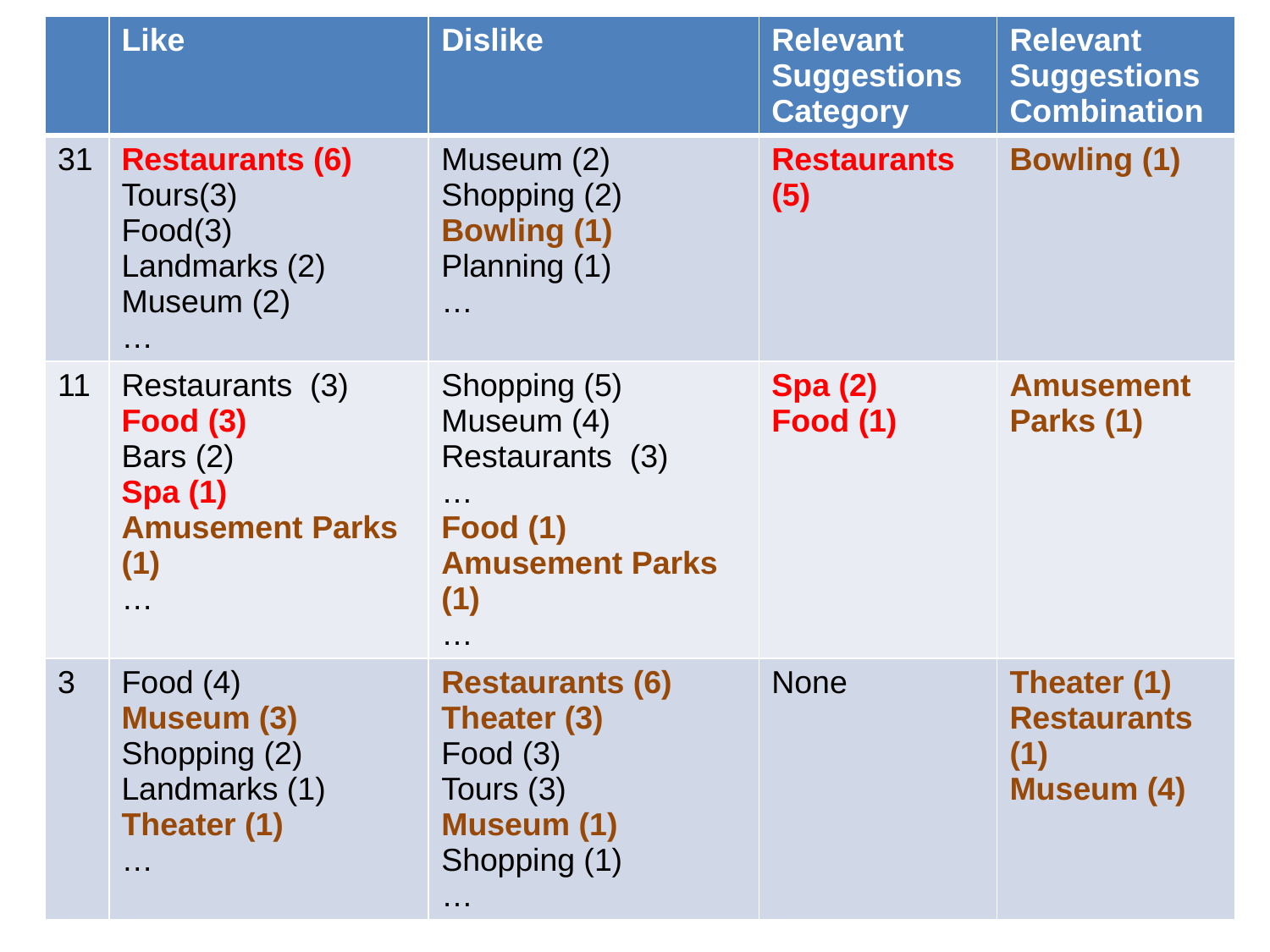

|  | Like | Dislike | Relevant Suggestions Category | Relevant Suggestions Combination |
| --- | --- | --- | --- | --- |
| 31 | Restaurants (6) Tours(3) Food(3) Landmarks (2) Museum (2) … | Museum (2) Shopping (2) Bowling (1) Planning (1) … | Restaurants (5) | Bowling (1) |
| 11 | Restaurants (3) Food (3) Bars (2) Spa (1) Amusement Parks (1) … | Shopping (5) Museum (4) Restaurants (3) … Food (1) Amusement Parks (1) … | Spa (2) Food (1) | Amusement Parks (1) |
| 3 | Food (4) Museum (3) Shopping (2) Landmarks (1) Theater (1) … | Restaurants (6) Theater (3) Food (3) Tours (3) Museum (1) Shopping (1) … | None | Theater (1) Restaurants (1) Museum (4) |
#

20